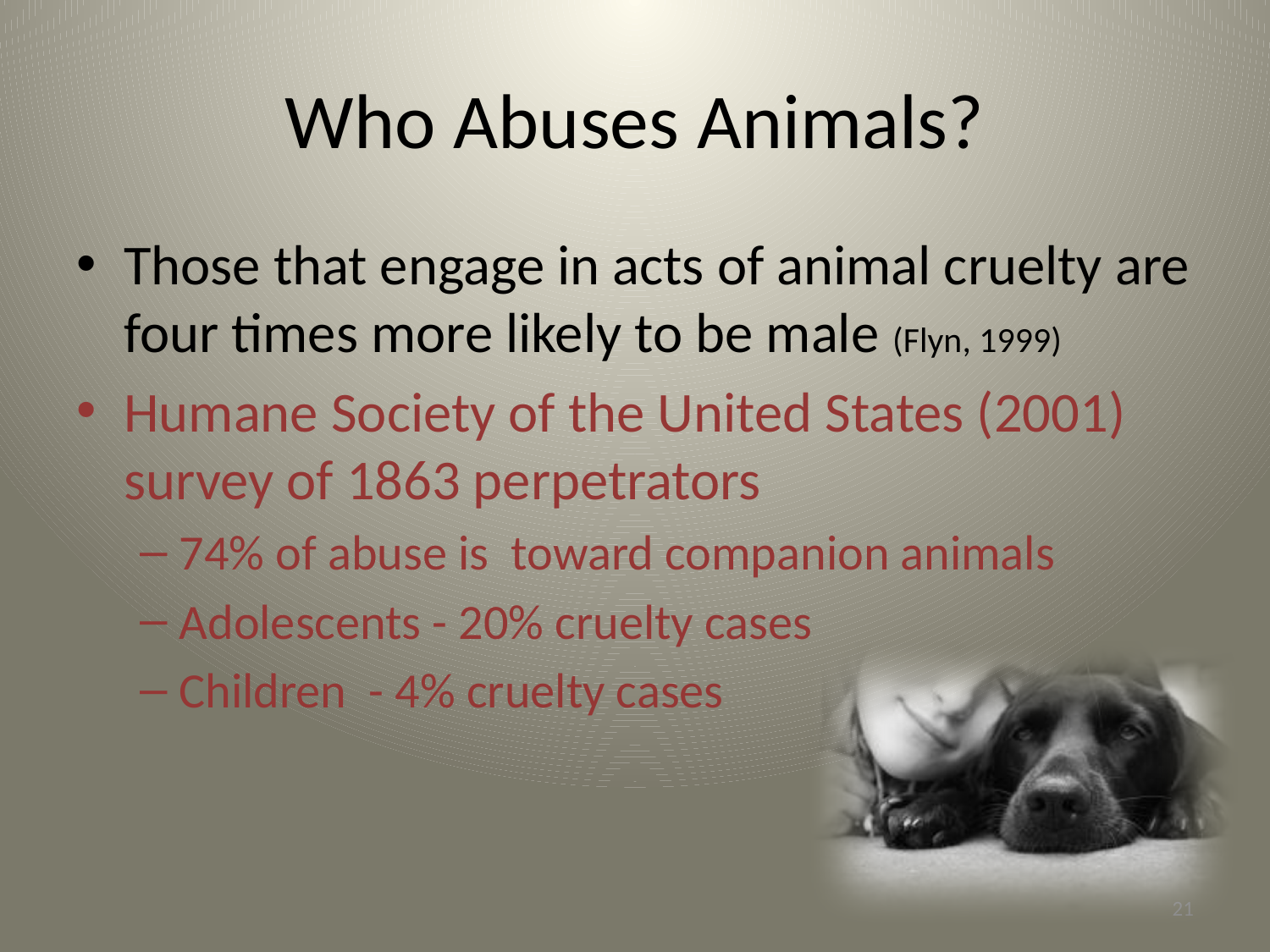

# Who Abuses Animals?
Those that engage in acts of animal cruelty are four times more likely to be male (Flyn, 1999)
Humane Society of the United States (2001) survey of 1863 perpetrators
74% of abuse is  toward companion animals
Adolescents - 20% cruelty cases
Children  - 4% cruelty cases
21